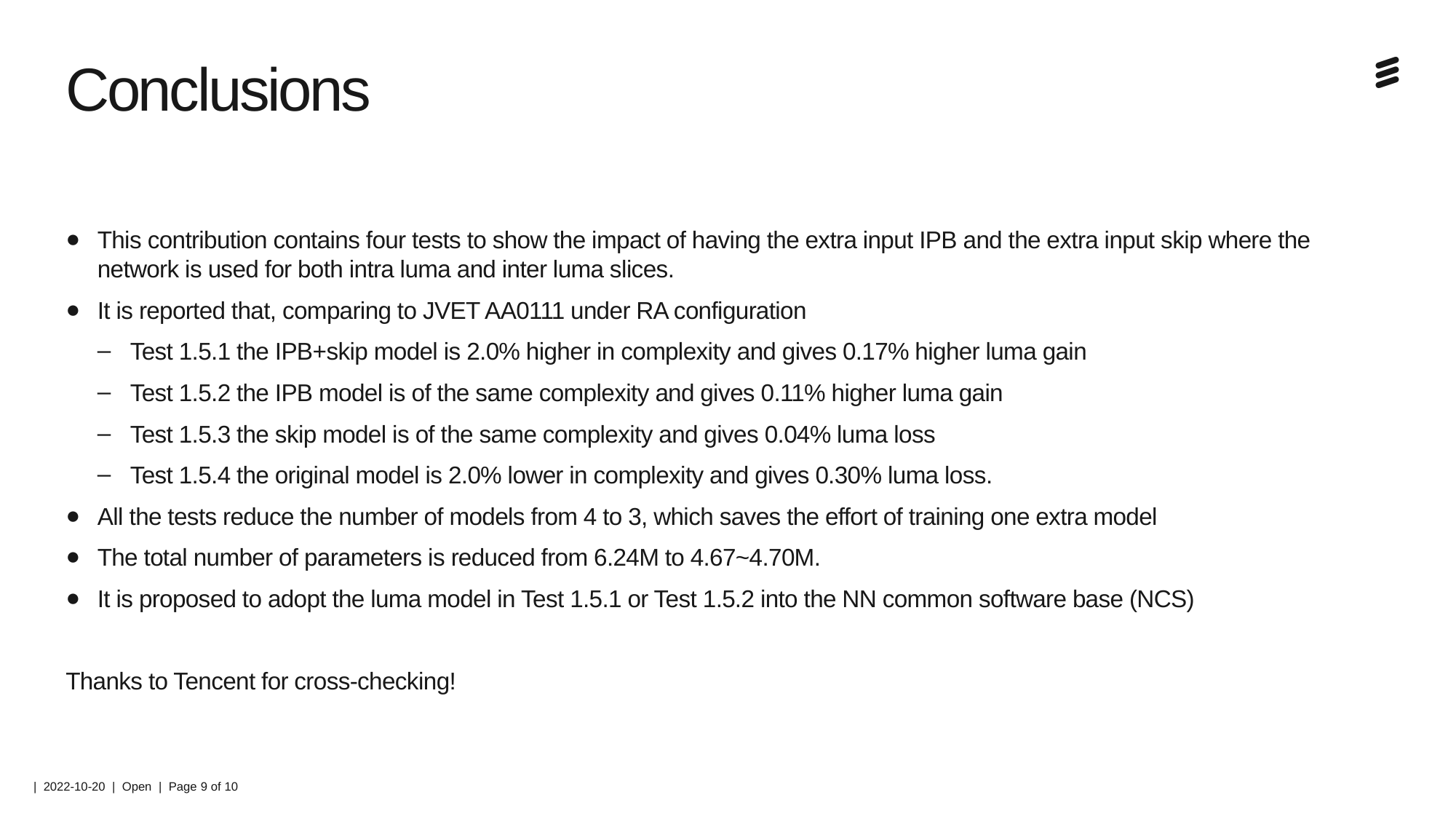

# Conclusions
This contribution contains four tests to show the impact of having the extra input IPB and the extra input skip where the network is used for both intra luma and inter luma slices.
It is reported that, comparing to JVET AA0111 under RA configuration
Test 1.5.1 the IPB+skip model is 2.0% higher in complexity and gives 0.17% higher luma gain
Test 1.5.2 the IPB model is of the same complexity and gives 0.11% higher luma gain
Test 1.5.3 the skip model is of the same complexity and gives 0.04% luma loss
Test 1.5.4 the original model is 2.0% lower in complexity and gives 0.30% luma loss.
All the tests reduce the number of models from 4 to 3, which saves the effort of training one extra model
The total number of parameters is reduced from 6.24M to 4.67~4.70M.
It is proposed to adopt the luma model in Test 1.5.1 or Test 1.5.2 into the NN common software base (NCS)

Thanks to Tencent for cross-checking!